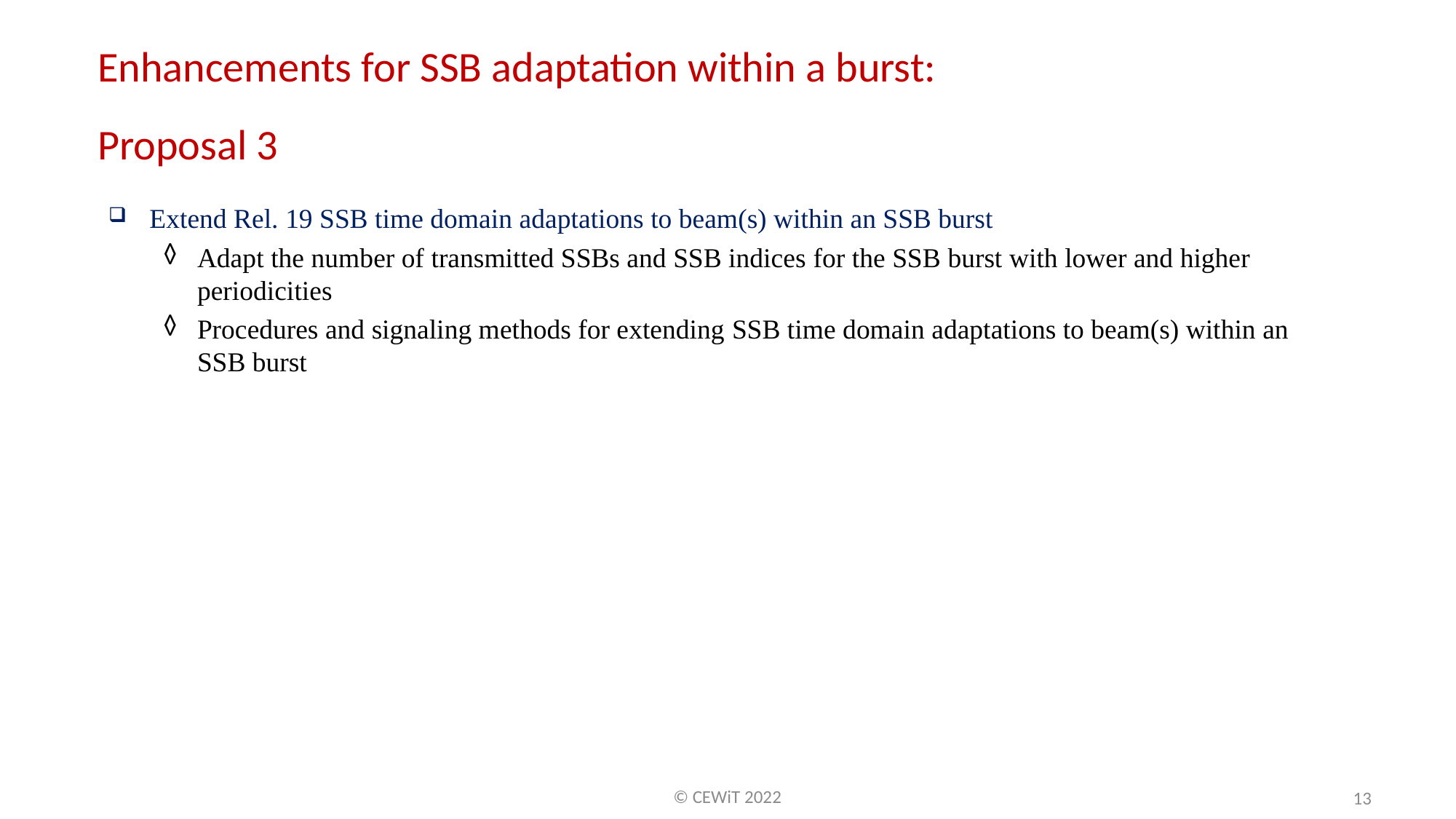

Enhancements for SSB adaptation within a burst:
Proposal 3
Extend Rel. 19 SSB time domain adaptations to beam(s) within an SSB burst
Adapt the number of transmitted SSBs and SSB indices for the SSB burst with lower and higher periodicities
Procedures and signaling methods for extending SSB time domain adaptations to beam(s) within an SSB burst

© CEWiT 2022
13